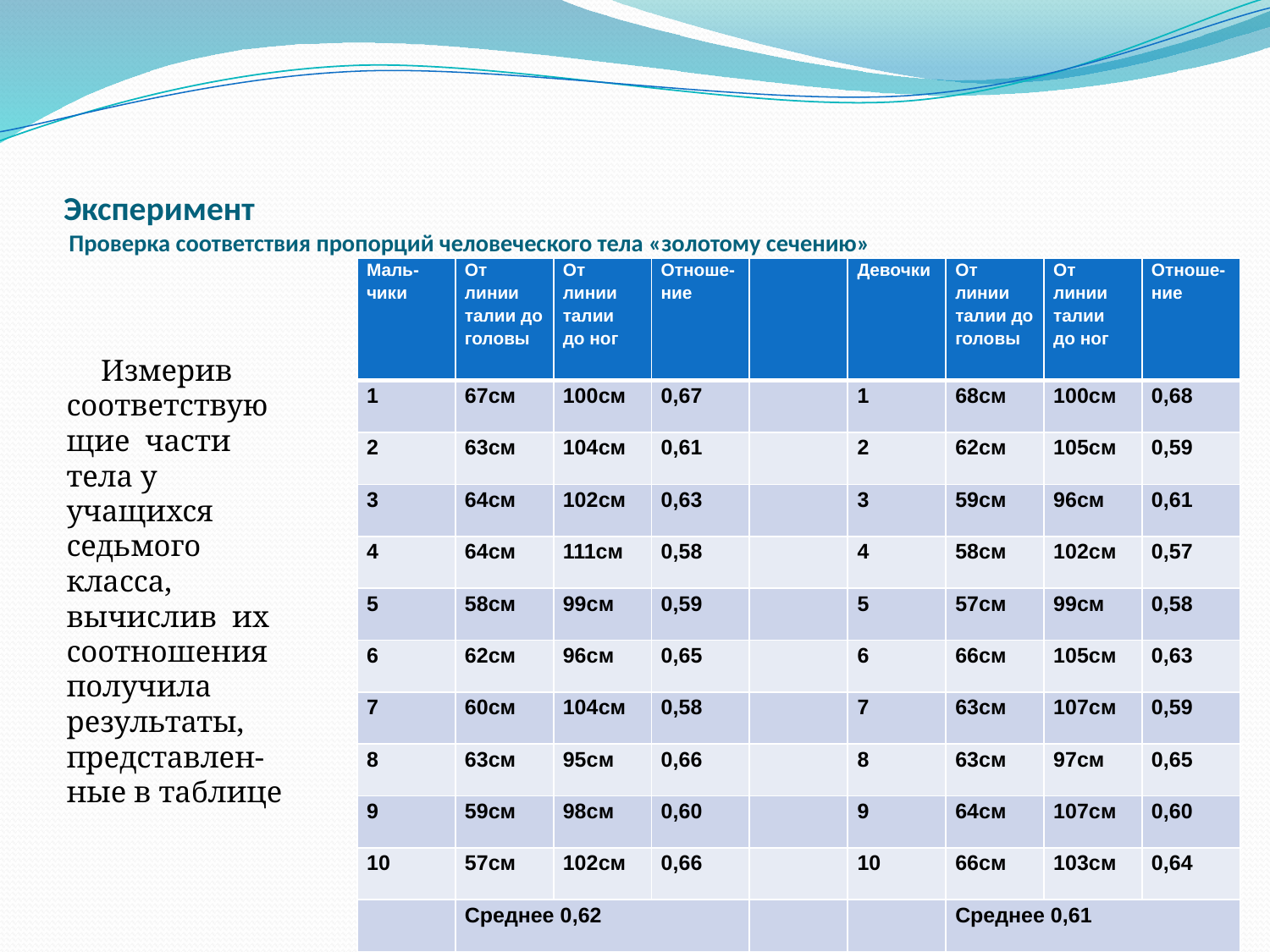

# Эксперимент Проверка соответствия пропорций человеческого тела «золотому сечению»

| Маль-чики | От линии талии до головы | От линии талии до ног | Отноше-ние |  | Девочки | От линии талии до головы | От линии талии до ног | Отноше-ние |
| --- | --- | --- | --- | --- | --- | --- | --- | --- |
| 1 | 67см | 100см | 0,67 |  | 1 | 68см | 100см | 0,68 |
| 2 | 63см | 104см | 0,61 |  | 2 | 62см | 105см | 0,59 |
| 3 | 64см | 102см | 0,63 |  | 3 | 59см | 96см | 0,61 |
| 4 | 64см | 111см | 0,58 |  | 4 | 58см | 102см | 0,57 |
| 5 | 58см | 99см | 0,59 |  | 5 | 57см | 99см | 0,58 |
| 6 | 62см | 96см | 0,65 |  | 6 | 66см | 105см | 0,63 |
| 7 | 60см | 104см | 0,58 |  | 7 | 63см | 107см | 0,59 |
| 8 | 63см | 95см | 0,66 |  | 8 | 63см | 97см | 0,65 |
| 9 | 59см | 98см | 0,60 |  | 9 | 64см | 107см | 0,60 |
| 10 | 57см | 102см | 0,66 |  | 10 | 66см | 103см | 0,64 |
|  | Среднее 0,62 |  |  |  |  | Среднее 0,61 |  |  |

         Измерив  соответствующие  части тела у учащихся седьмого  класса, вычислив  их соотношения получила результаты, представлен-ные в таблице